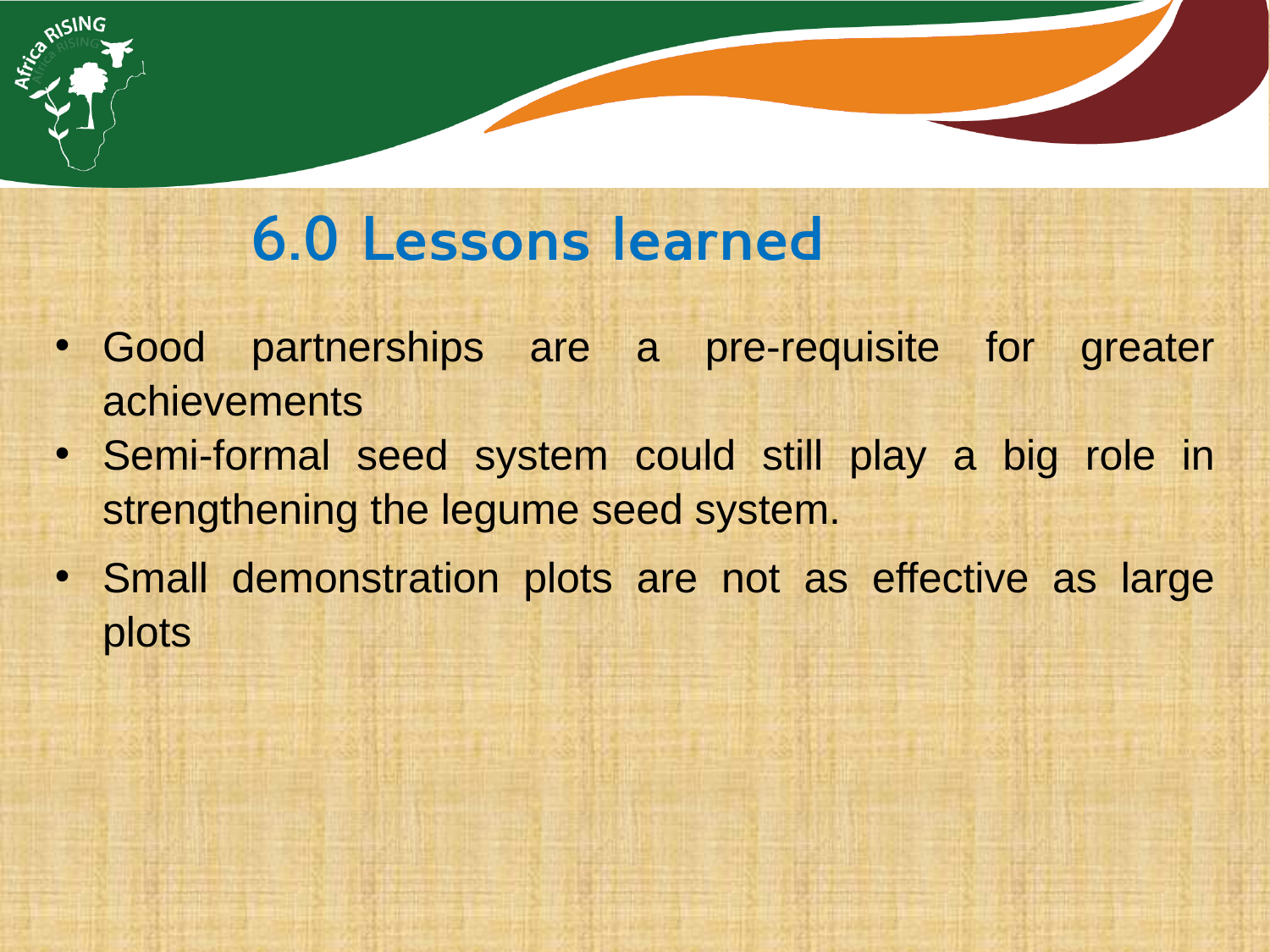

6.0 Lessons learned
Good partnerships are a pre-requisite for greater achievements
Semi-formal seed system could still play a big role in strengthening the legume seed system.
Small demonstration plots are not as effective as large plots